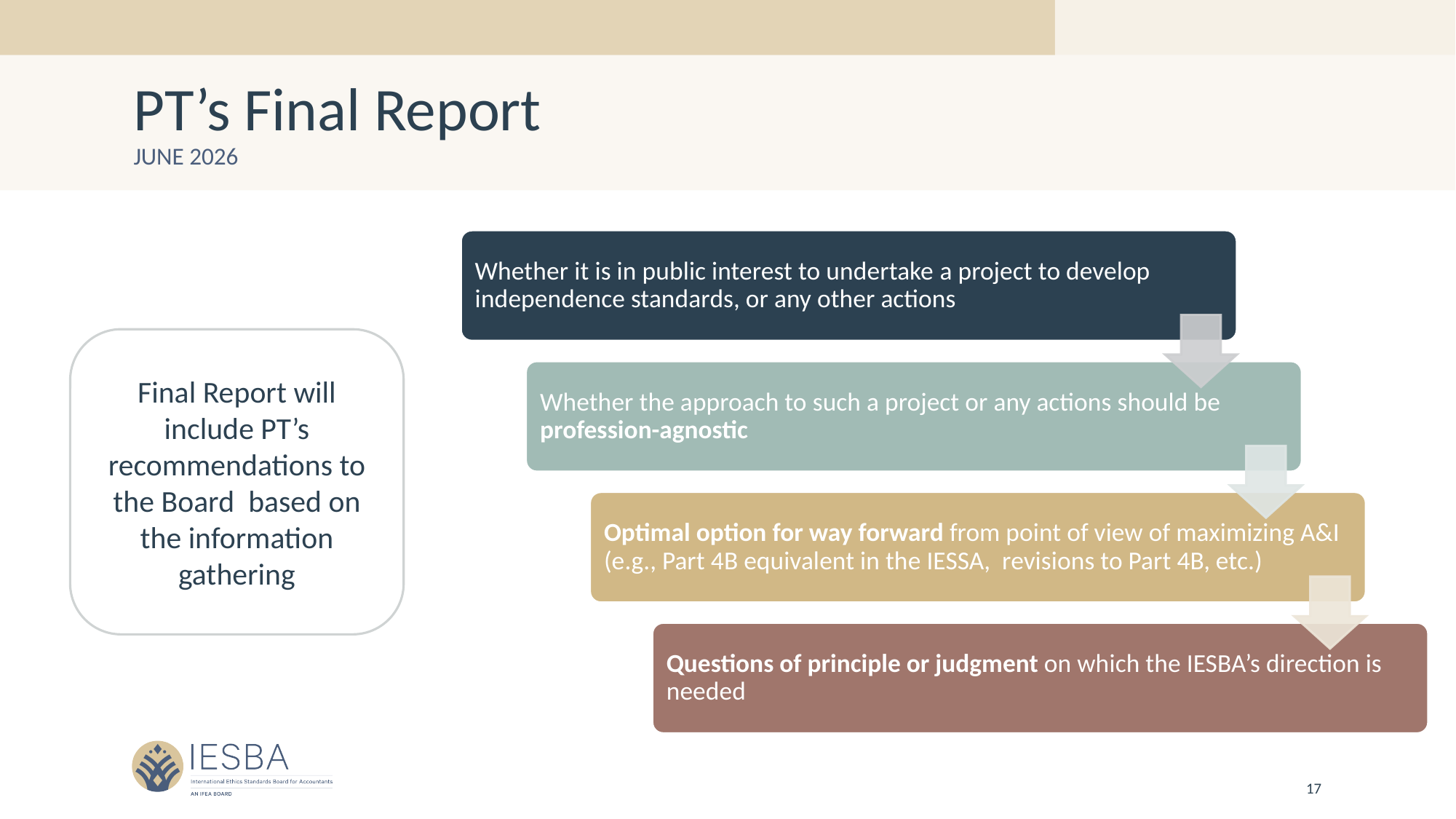

# PT’s Final Report
June 2026
Whether it is in public interest to undertake a project to develop independence standards, or any other actions
Whether the approach to such a project or any actions should be profession-agnostic
Optimal option for way forward from point of view of maximizing A&I (e.g., Part 4B equivalent in the IESSA,  revisions to Part 4B, etc.)
Questions of principle or judgment on which the IESBA’s direction is needed

Final Report will include PT’s recommendations to the Board  based on the information gathering
17